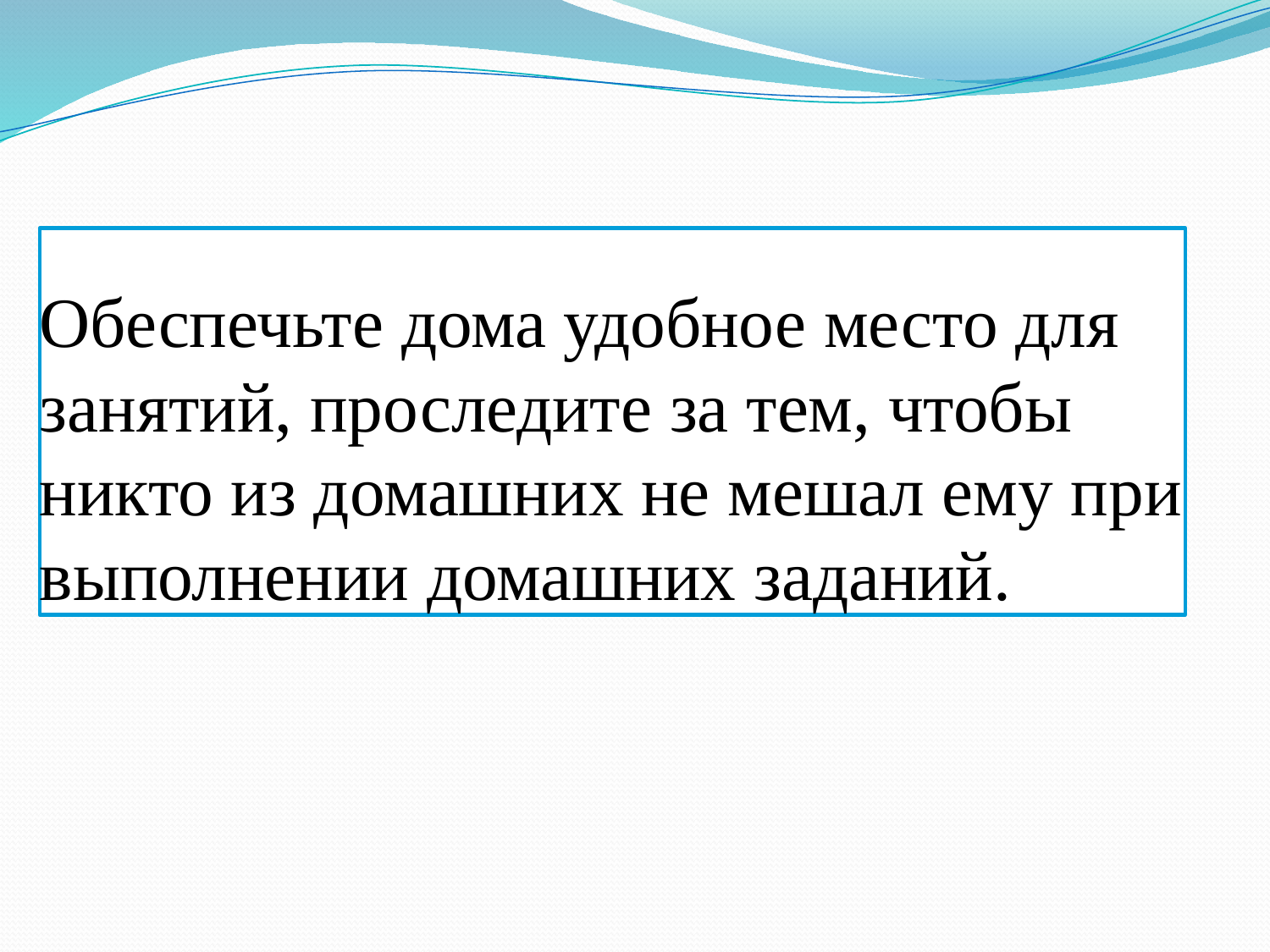

Обеспечьте дома удобное место для занятий, проследите за тем, чтобы никто из домашних не мешал ему при выполнении домашних заданий.